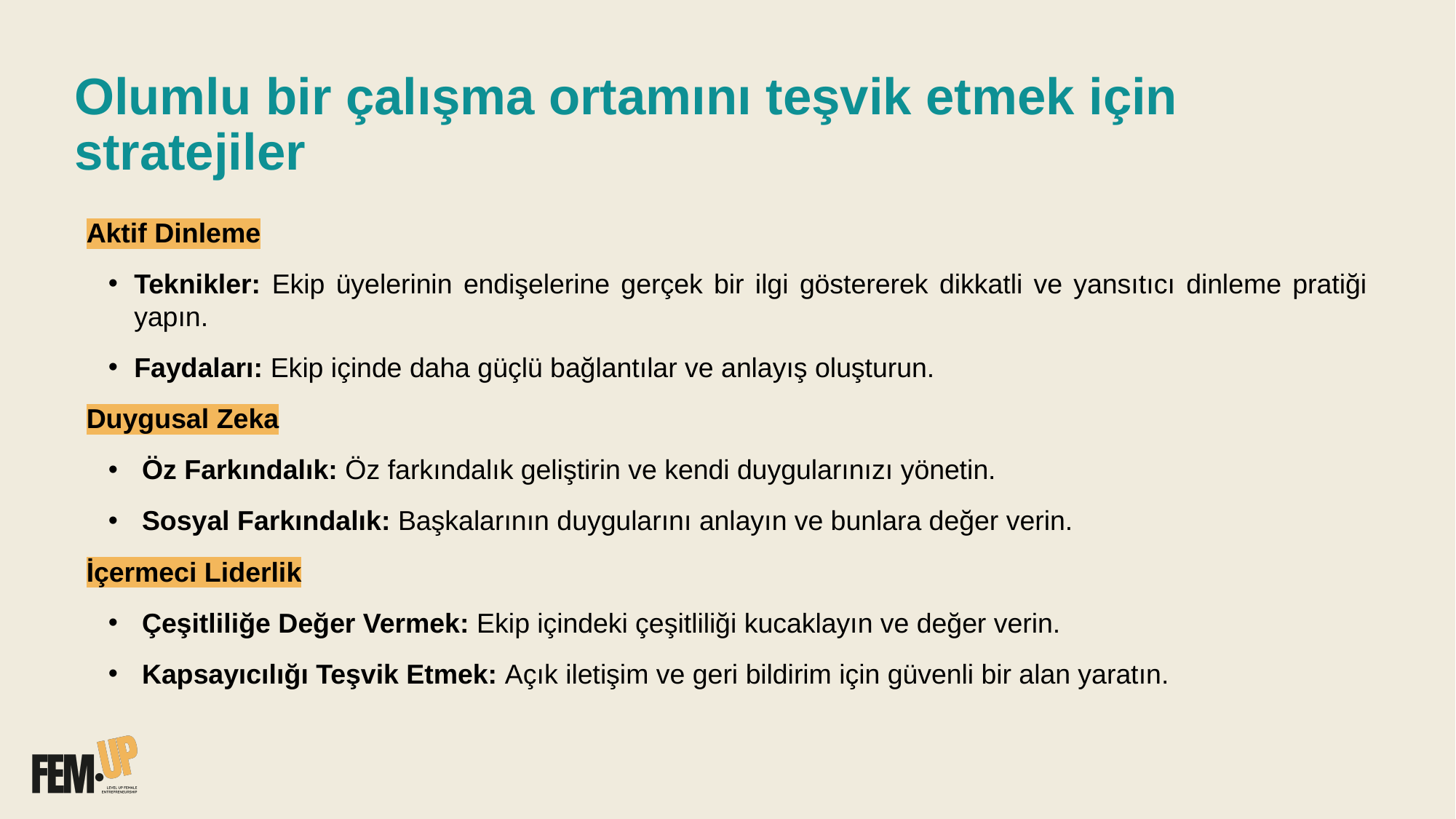

# Olumlu bir çalışma ortamını teşvik etmek için stratejiler
Aktif Dinleme
Teknikler: Ekip üyelerinin endişelerine gerçek bir ilgi göstererek dikkatli ve yansıtıcı dinleme pratiği yapın.
Faydaları: Ekip içinde daha güçlü bağlantılar ve anlayış oluşturun.
Duygusal Zeka
 Öz Farkındalık: Öz farkındalık geliştirin ve kendi duygularınızı yönetin.
 Sosyal Farkındalık: Başkalarının duygularını anlayın ve bunlara değer verin.
İçermeci Liderlik
 Çeşitliliğe Değer Vermek: Ekip içindeki çeşitliliği kucaklayın ve değer verin.
 Kapsayıcılığı Teşvik Etmek: Açık iletişim ve geri bildirim için güvenli bir alan yaratın.